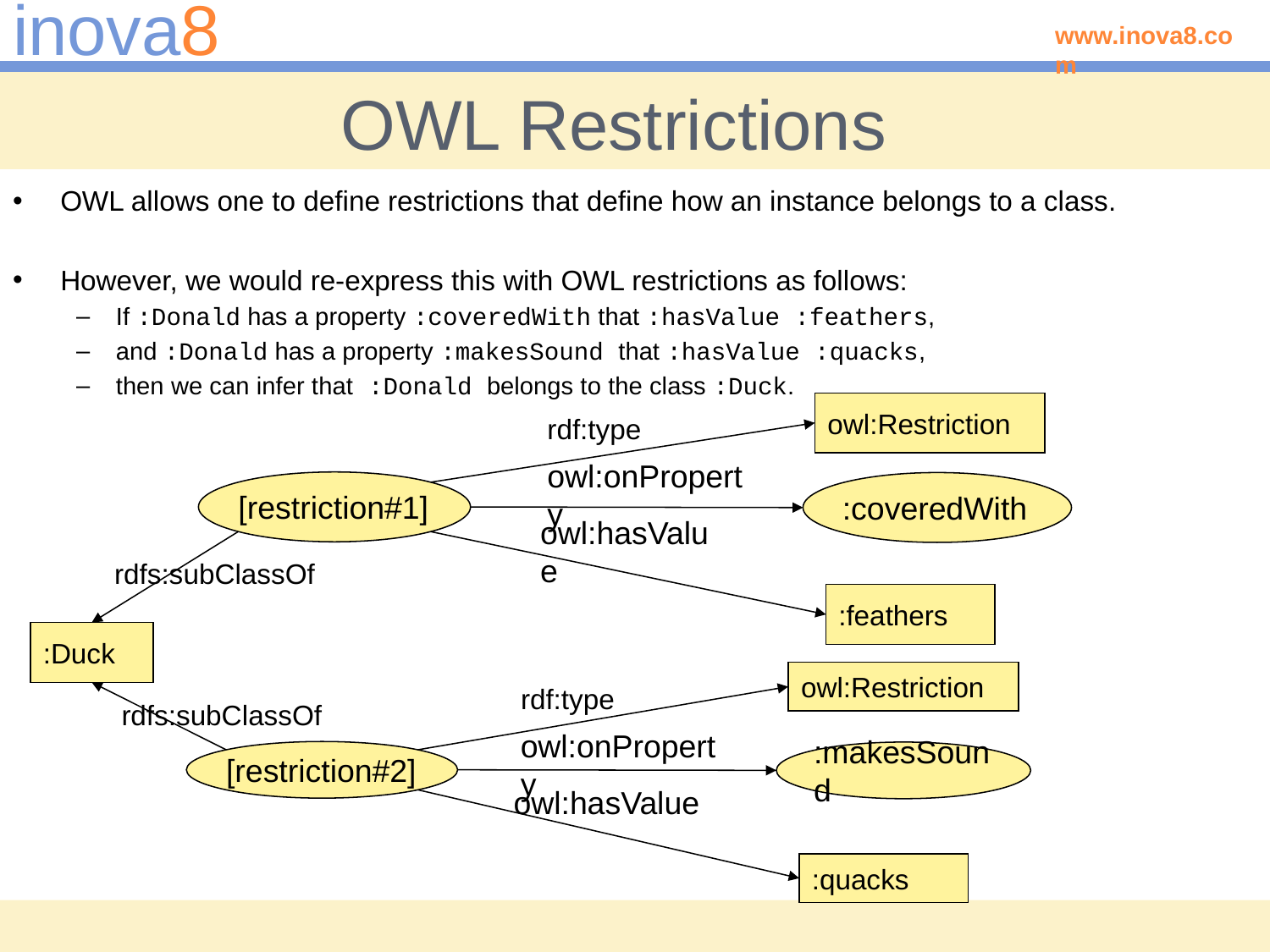

# OWL Restrictions
OWL allows one to define restrictions that define how an instance belongs to a class.

However, we would re-express this with OWL restrictions as follows:
If :Donald has a property :coveredWith that :hasValue :feathers,
and :Donald has a property :makesSound that :hasValue :quacks,
then we can infer that :Donald belongs to the class :Duck.

owl:Restriction
rdf:type
owl:onProperty
[restriction#1]
:coveredWith
owl:hasValue
rdfs:subClassOf
:feathers
:Duck
owl:Restriction
rdf:type
rdfs:subClassOf
owl:onProperty
[restriction#2]
:makesSound
owl:hasValue
:quacks